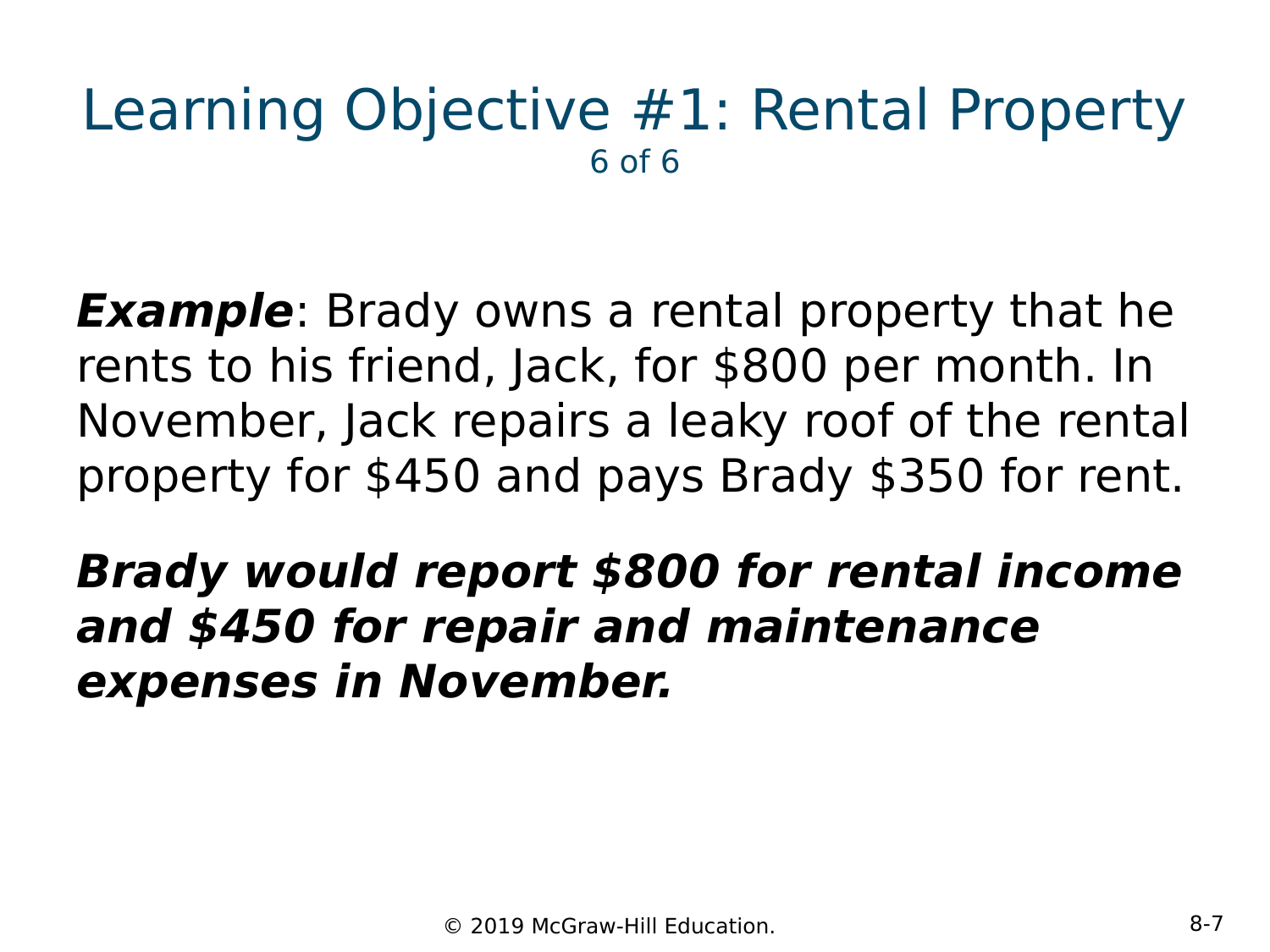

# Learning Objective #1: Rental Property 6 of 6
Example: Brady owns a rental property that he rents to his friend, Jack, for $800 per month. In November, Jack repairs a leaky roof of the rental property for $450 and pays Brady $350 for rent.
Brady would report $800 for rental income and $450 for repair and maintenance expenses in November.